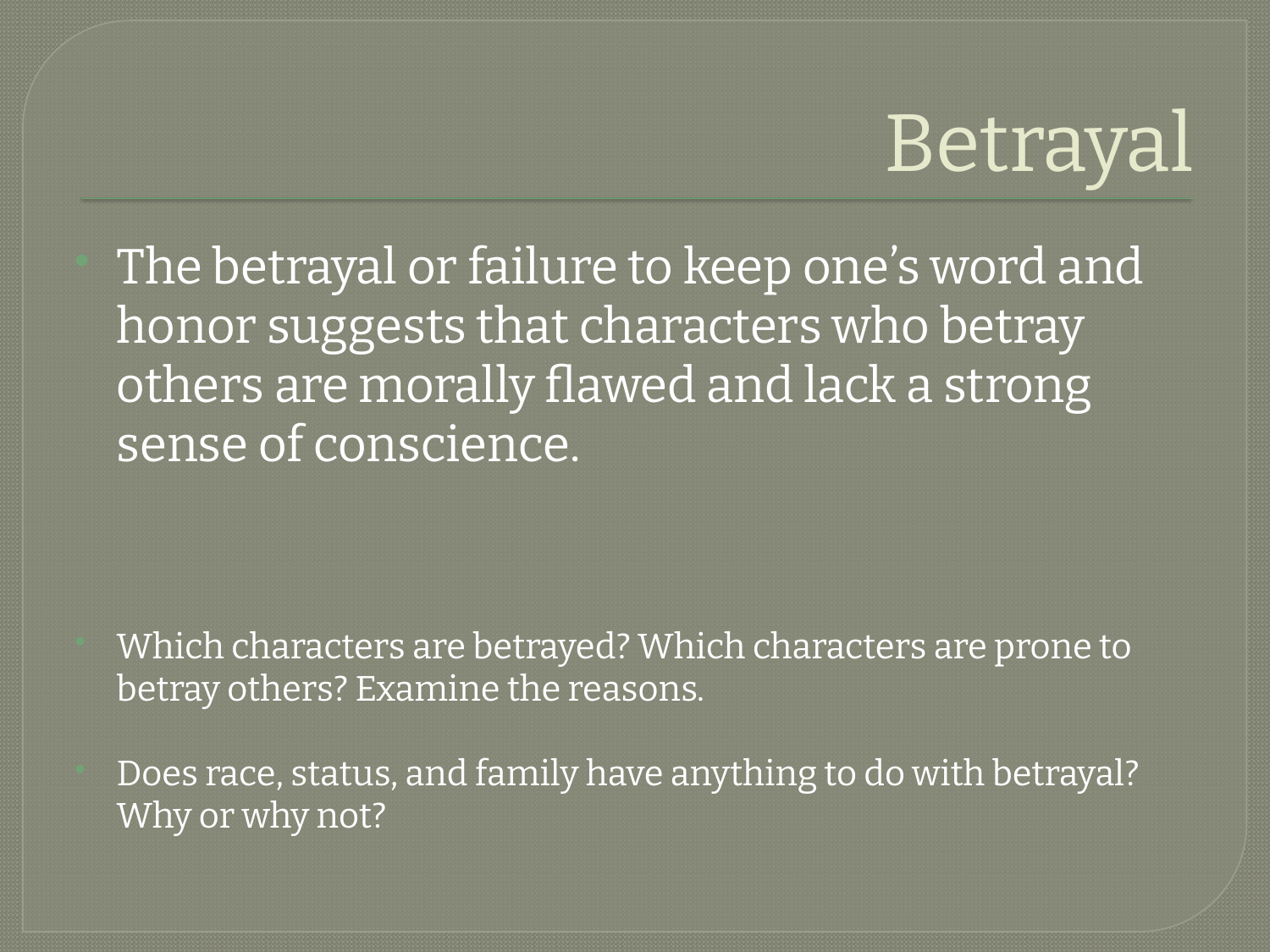

# Betrayal
The betrayal or failure to keep one’s word and honor suggests that characters who betray others are morally flawed and lack a strong sense of conscience.

Which characters are betrayed? Which characters are prone to betray others? Examine the reasons.

Does race, status, and family have anything to do with betrayal? Why or why not?